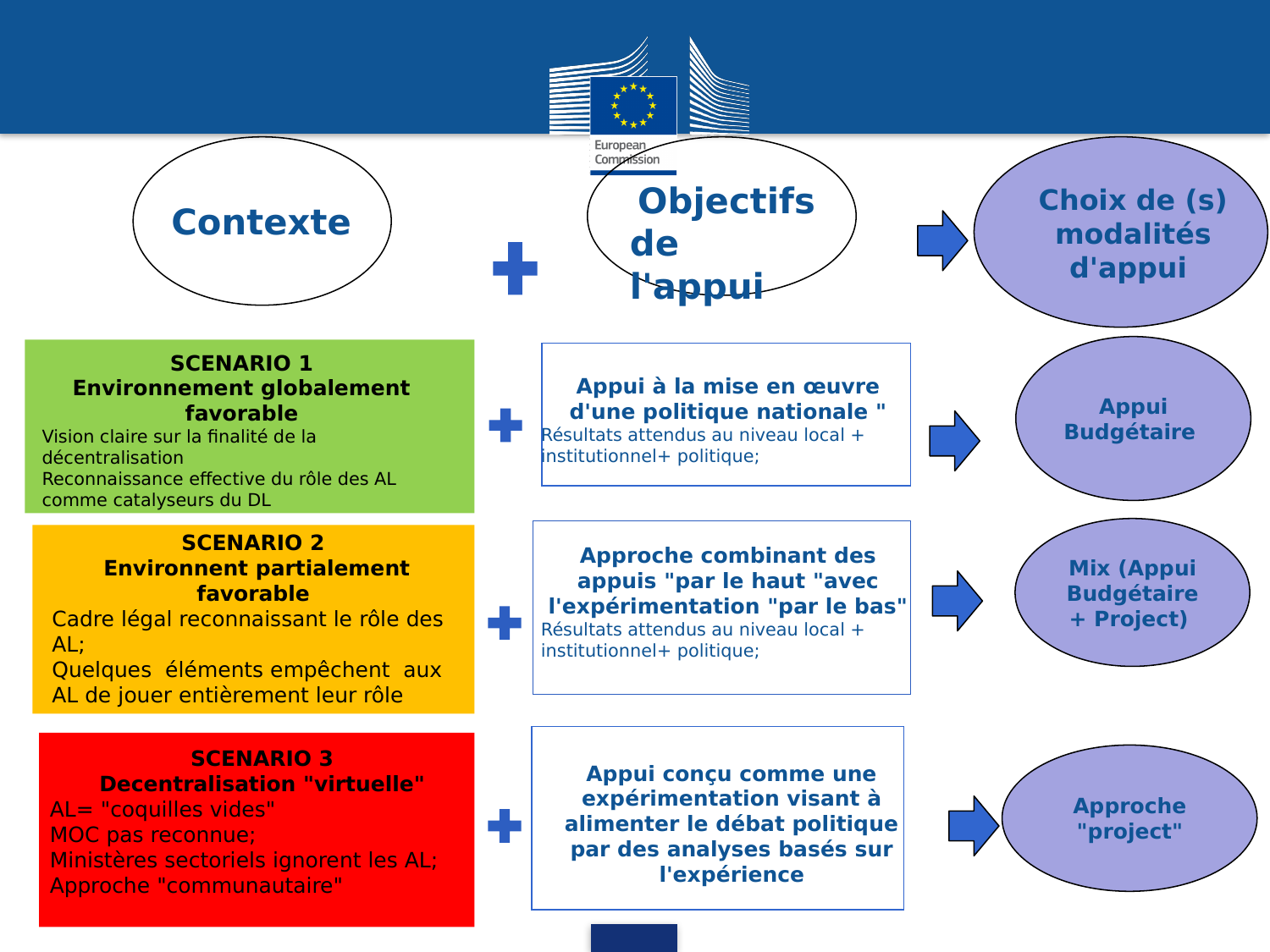

# Objectif

 Objectifs de l'appui
Choix de (s) modalités d'appui
Contexte

Appui Budgétaire

Appui à la mise en œuvre d'une politique nationale "
Résultats attendus au niveau local + institutionnel+ politique;
SCENARIO 1
Environnement globalement favorable
Vision claire sur la finalité de la décentralisation
Reconnaissance effective du rôle des AL comme catalyseurs du DL

Mix (Appui Budgétaire+ Project)

Approche combinant des appuis "par le haut "avec l'expérimentation "par le bas"
Résultats attendus au niveau local + institutionnel+ politique;

SCENARIO 2
Environnent partialement favorable
Cadre légal reconnaissant le rôle des AL;
Quelques  éléments empêchent  aux AL de jouer entièrement leur rôle

SCENARIO 3
Decentralisation "virtuelle"
AL= "coquilles vides"
MOC pas reconnue;
Ministères sectoriels ignorent les AL;
Approche "communautaire"

Appui conçu comme une expérimentation visant à alimenter le débat politique par des analyses basés sur l'expérience
Approche "project"